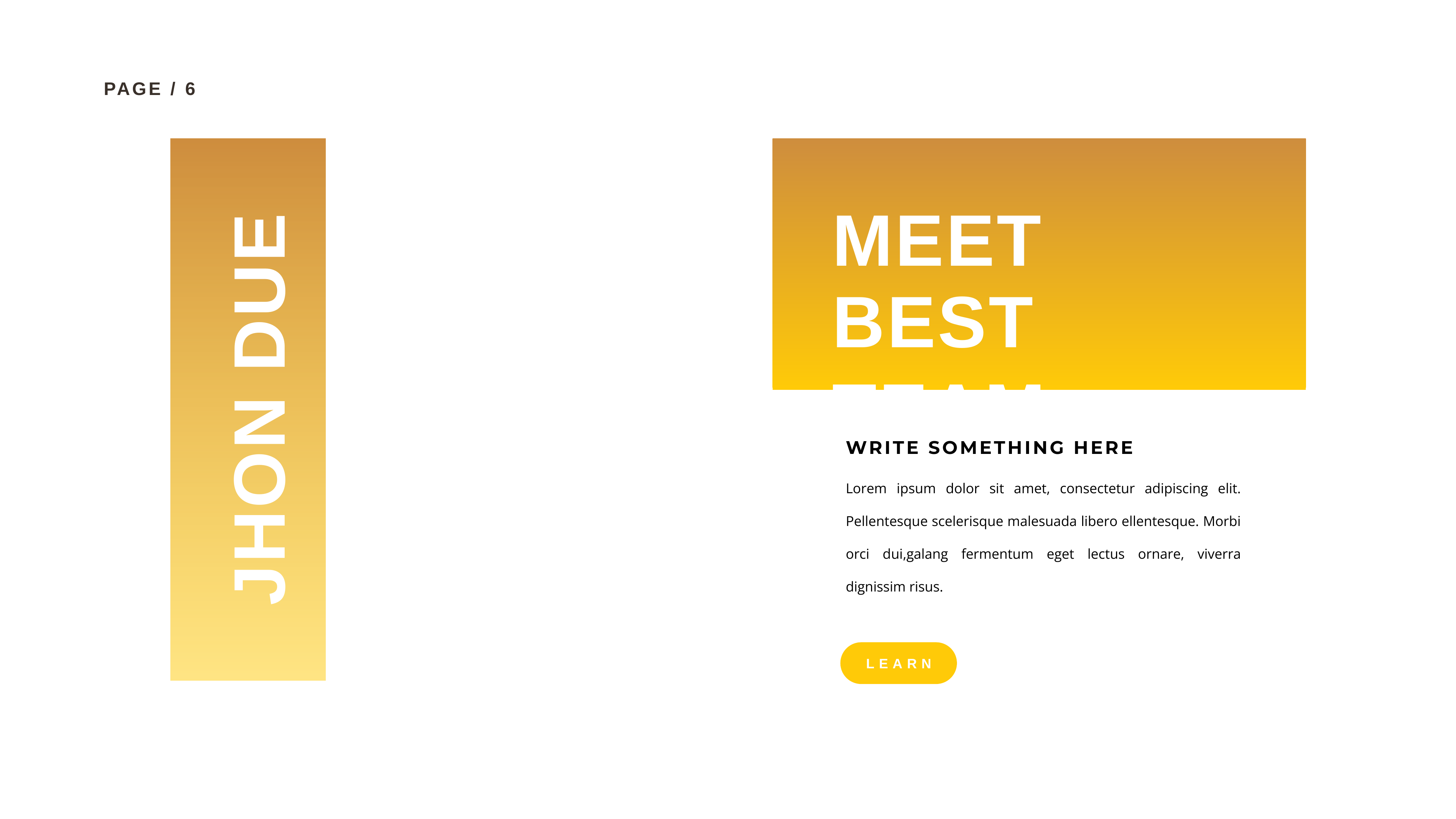

PAGE / 6

MEET
BEST TEAM
JHON DUE
WRITE SOMETHING HERE
Lorem ipsum dolor sit amet, consectetur adipiscing elit. Pellentesque scelerisque malesuada libero ellentesque. Morbi orci dui,galang fermentum eget lectus ornare, viverra dignissim risus.
LEARN